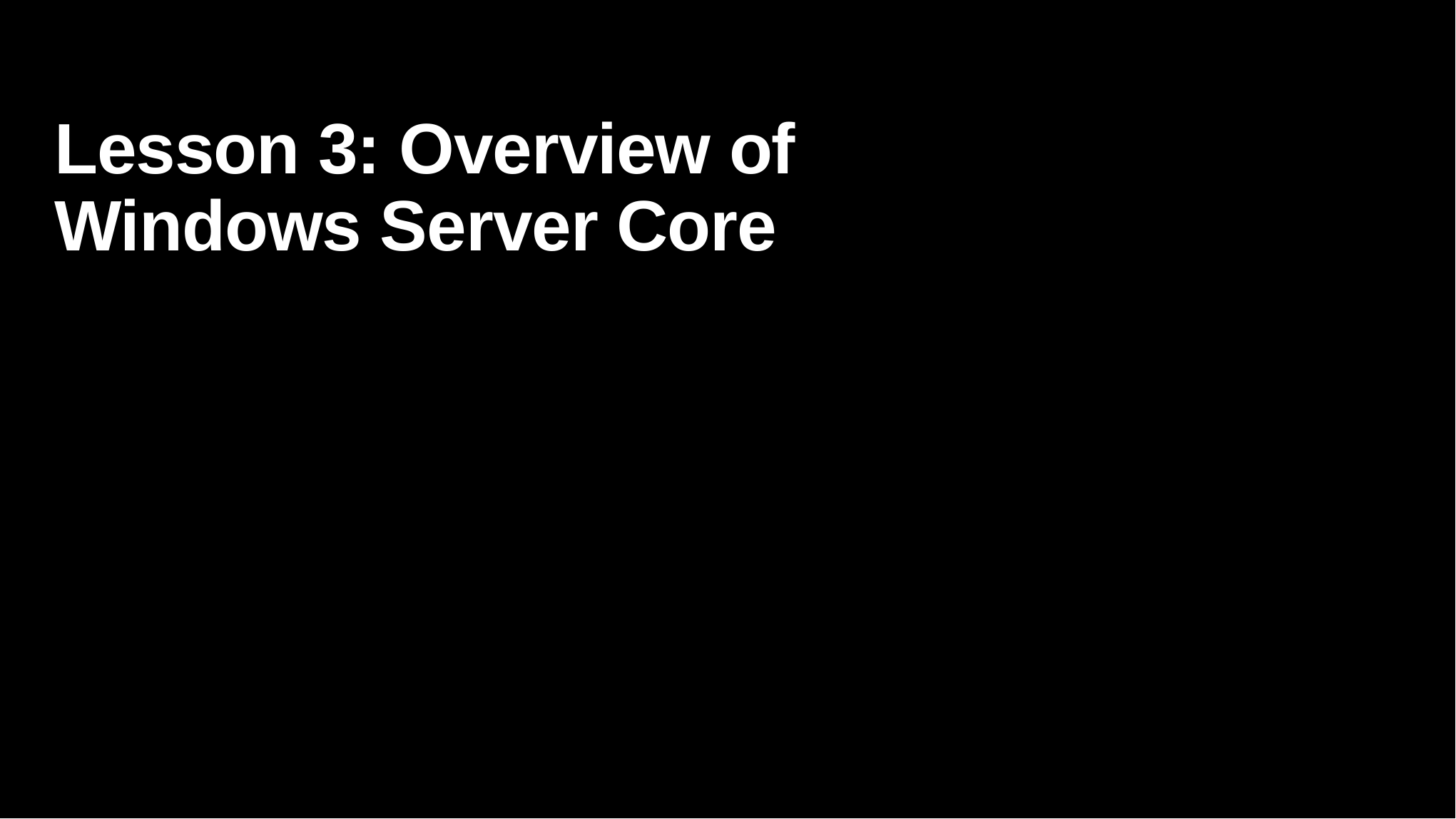

# Lesson 3: Overview of Windows Server Core